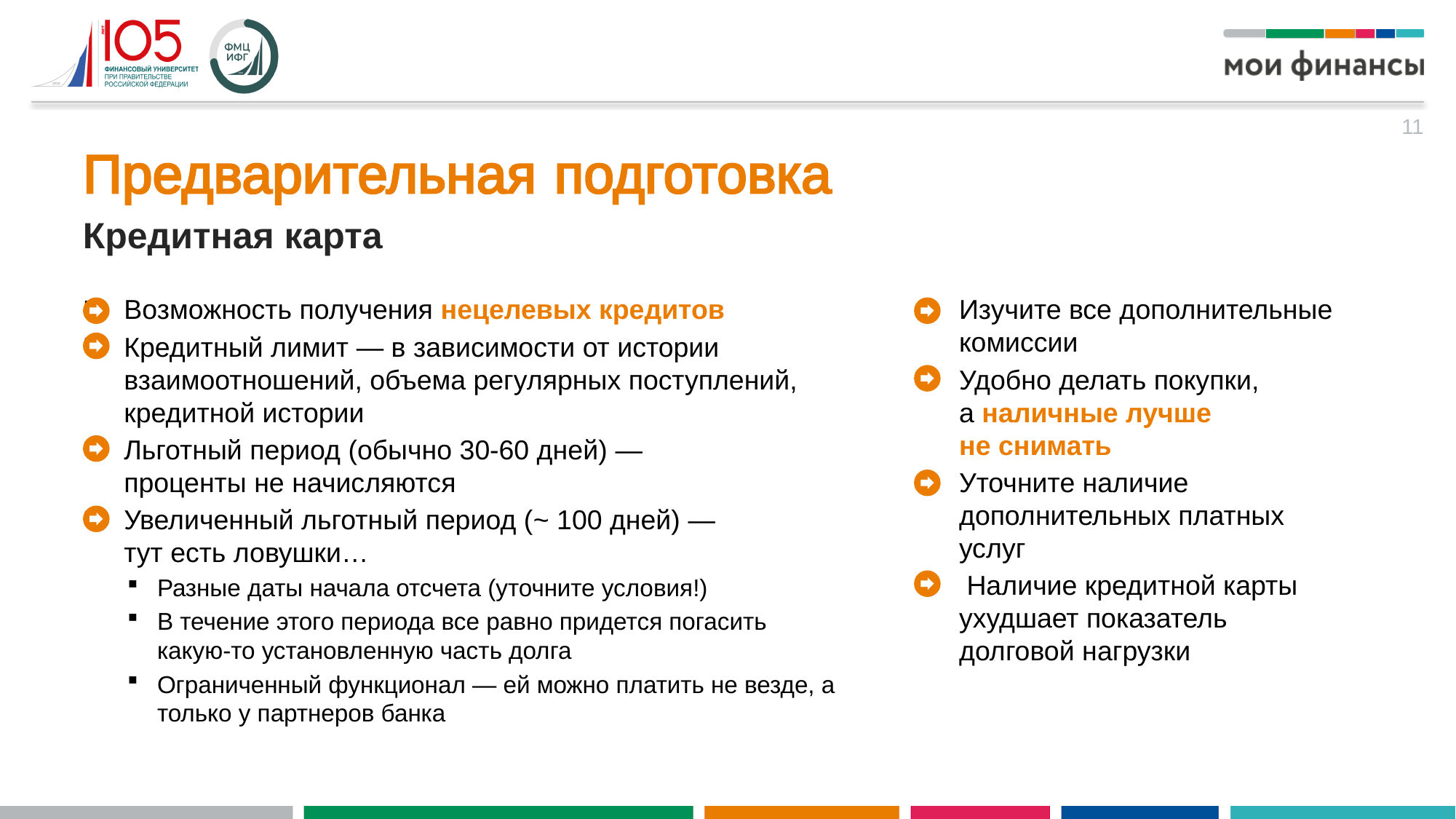

11
Предварительная подготовка
Кредитная карта
Возможность получения нецелевых кредитов
Кредитный лимит — в зависимости от истории взаимоотношений, объема регулярных поступлений, кредитной истории
Льготный период (обычно 30-60 дней) —
проценты не начисляются
Увеличенный льготный период (~ 100 дней) —
тут есть ловушки…
Разные даты начала отсчета (уточните условия!)
В течение этого периода все равно придется погасить какую-то установленную часть долга
Ограниченный функционал — ей можно платить не везде, а только у партнеров банка
Изучите все дополнительные комиссии
Удобно делать покупки,
а наличные лучше
не снимать
Уточните наличие дополнительных платных услуг
 Наличие кредитной карты ухудшает показатель долговой нагрузки